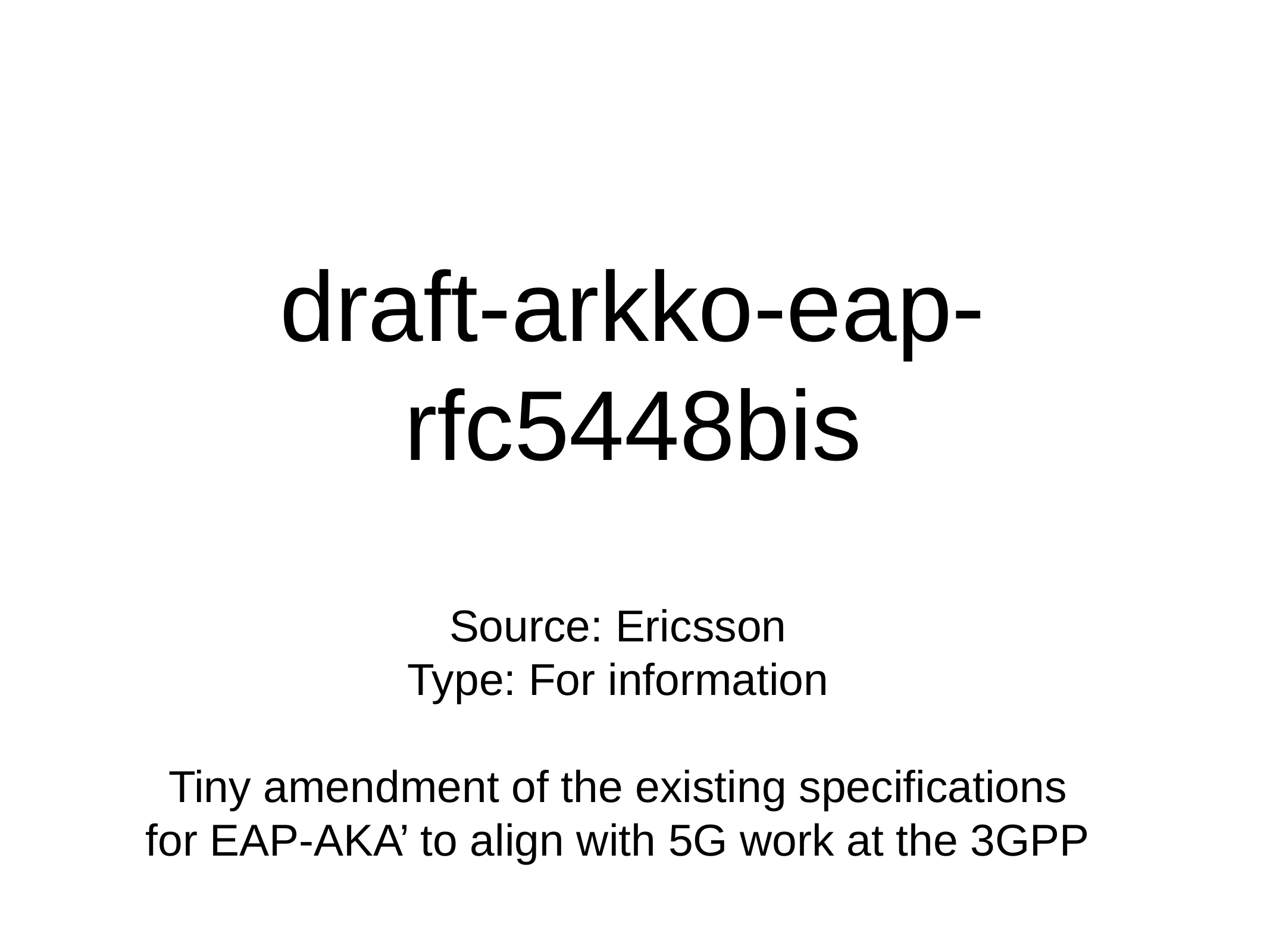

# draft-arkko-eap-rfc5448bis

Source: Ericsson
Type: For information

Tiny amendment of the existing specifications
for EAP-AKA’ to align with 5G work at the 3GPP